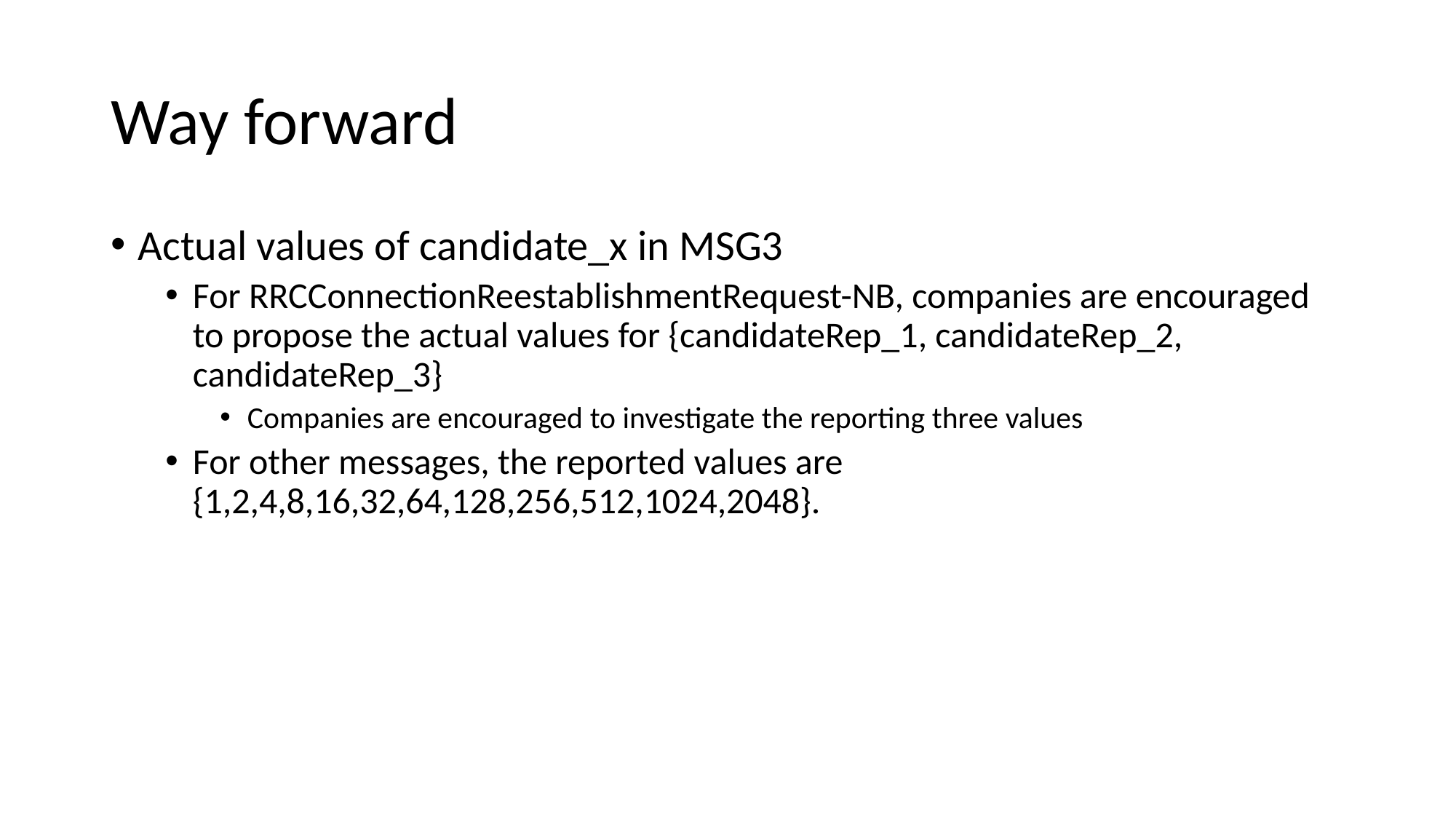

# Way forward
Actual values of candidate_x in MSG3
For RRCConnectionReestablishmentRequest-NB, companies are encouraged to propose the actual values for {candidateRep_1, candidateRep_2, candidateRep_3}
Companies are encouraged to investigate the reporting three values
For other messages, the reported values are {1,2,4,8,16,32,64,128,256,512,1024,2048}.